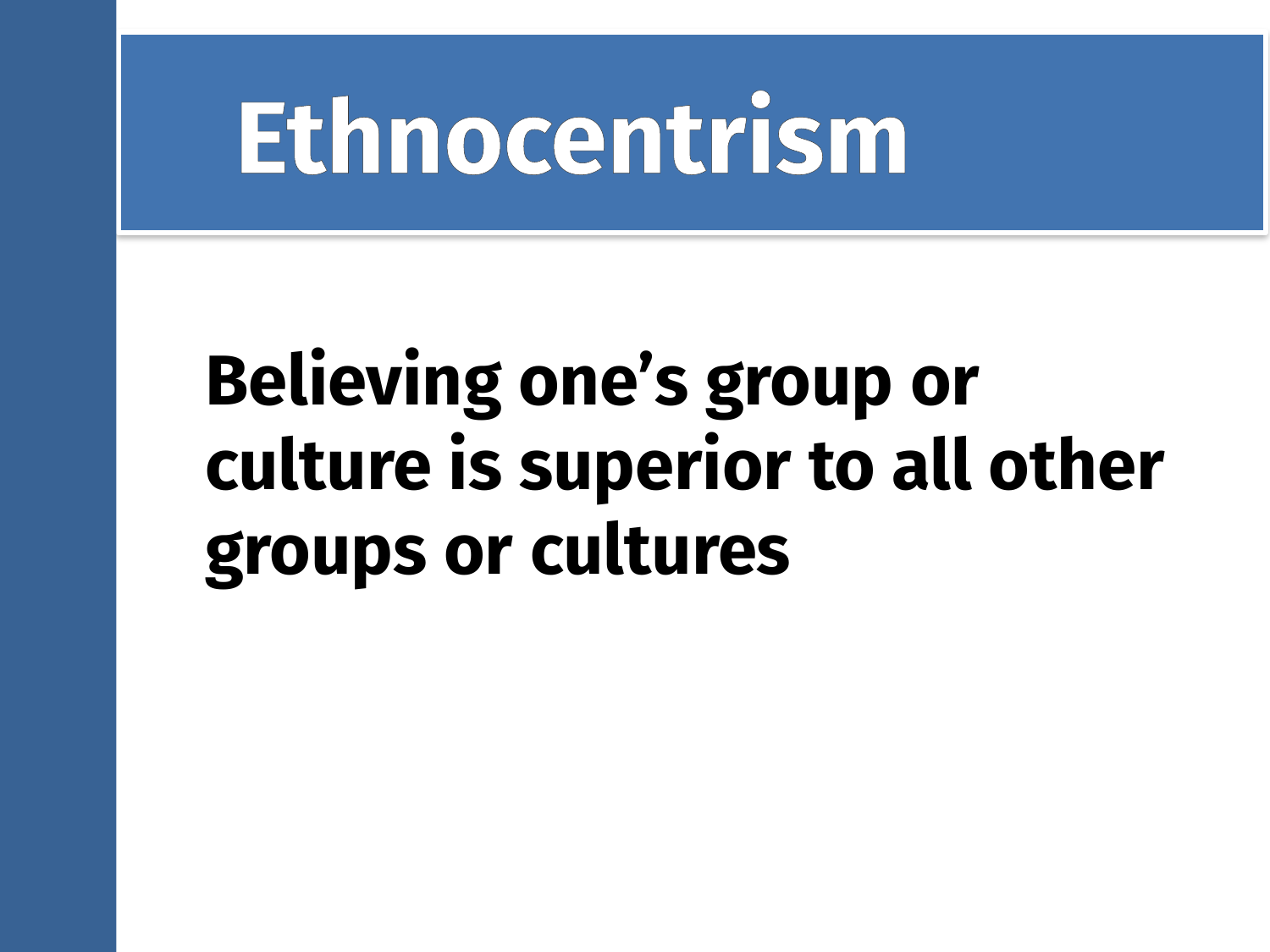

# Ethnocentrism
Believing one’s group or culture is superior to all other groups or cultures